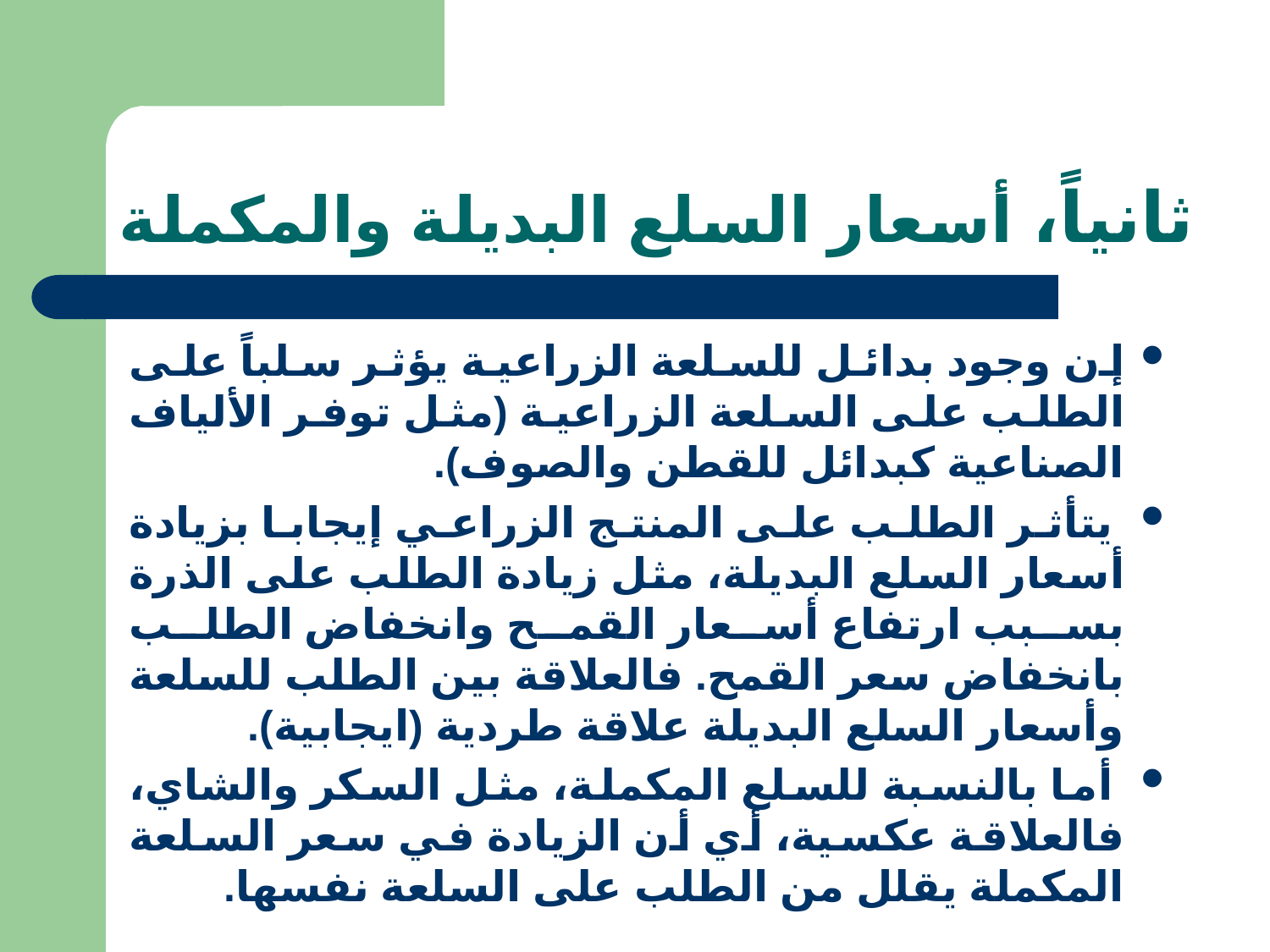

# ثانياً، أسعار السلع البديلة والمكملة
إن وجود بدائل للسلعة الزراعية يؤثر سلباً على الطلب على السلعة الزراعية (مثل توفر الألياف الصناعية كبدائل للقطن والصوف).
 يتأثر الطلب على المنتج الزراعي إيجابا بزيادة أسعار السلع البديلة، مثل زيادة الطلب على الذرة بسبب ارتفاع أسعار القمح وانخفاض الطلب بانخفاض سعر القمح. فالعلاقة بين الطلب للسلعة وأسعار السلع البديلة علاقة طردية (ايجابية).
 أما بالنسبة للسلع المكملة، مثل السكر والشاي، فالعلاقة عكسية، أي أن الزيادة في سعر السلعة المكملة يقلل من الطلب على السلعة نفسها.